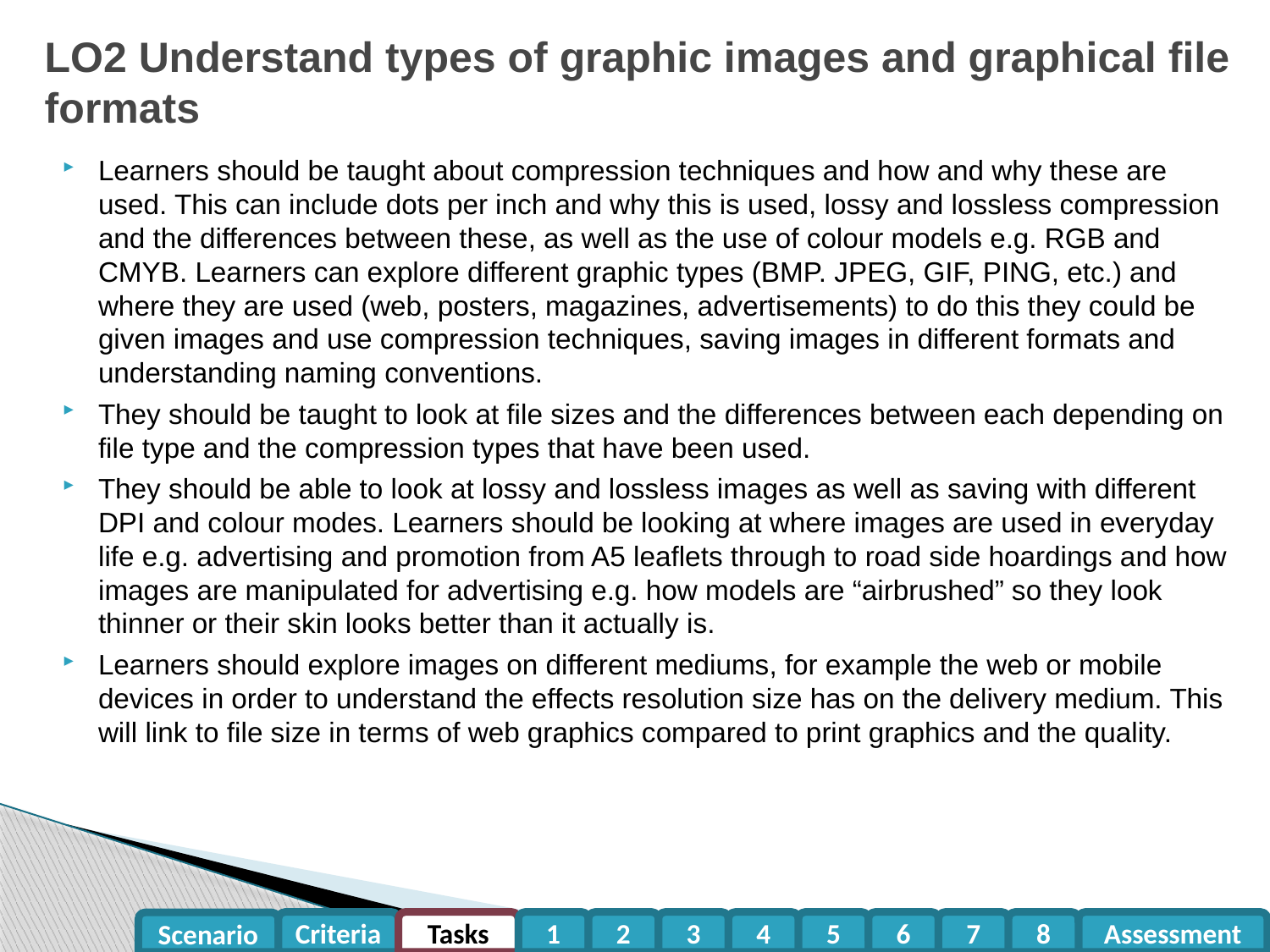

# LO2 Understand types of graphic images and graphical file formats
Learners should be taught about compression techniques and how and why these are used. This can include dots per inch and why this is used, lossy and lossless compression and the differences between these, as well as the use of colour models e.g. RGB and CMYB. Learners can explore different graphic types (BMP. JPEG, GIF, PING, etc.) and where they are used (web, posters, magazines, advertisements) to do this they could be given images and use compression techniques, saving images in different formats and understanding naming conventions.
They should be taught to look at file sizes and the differences between each depending on file type and the compression types that have been used.
They should be able to look at lossy and lossless images as well as saving with different DPI and colour modes. Learners should be looking at where images are used in everyday life e.g. advertising and promotion from A5 leaflets through to road side hoardings and how images are manipulated for advertising e.g. how models are “airbrushed” so they look thinner or their skin looks better than it actually is.
Learners should explore images on different mediums, for example the web or mobile devices in order to understand the effects resolution size has on the delivery medium. This will link to file size in terms of web graphics compared to print graphics and the quality.
Criteria
Tasks
1
2
3
4
5
6
7
8
Assessment
Scenario